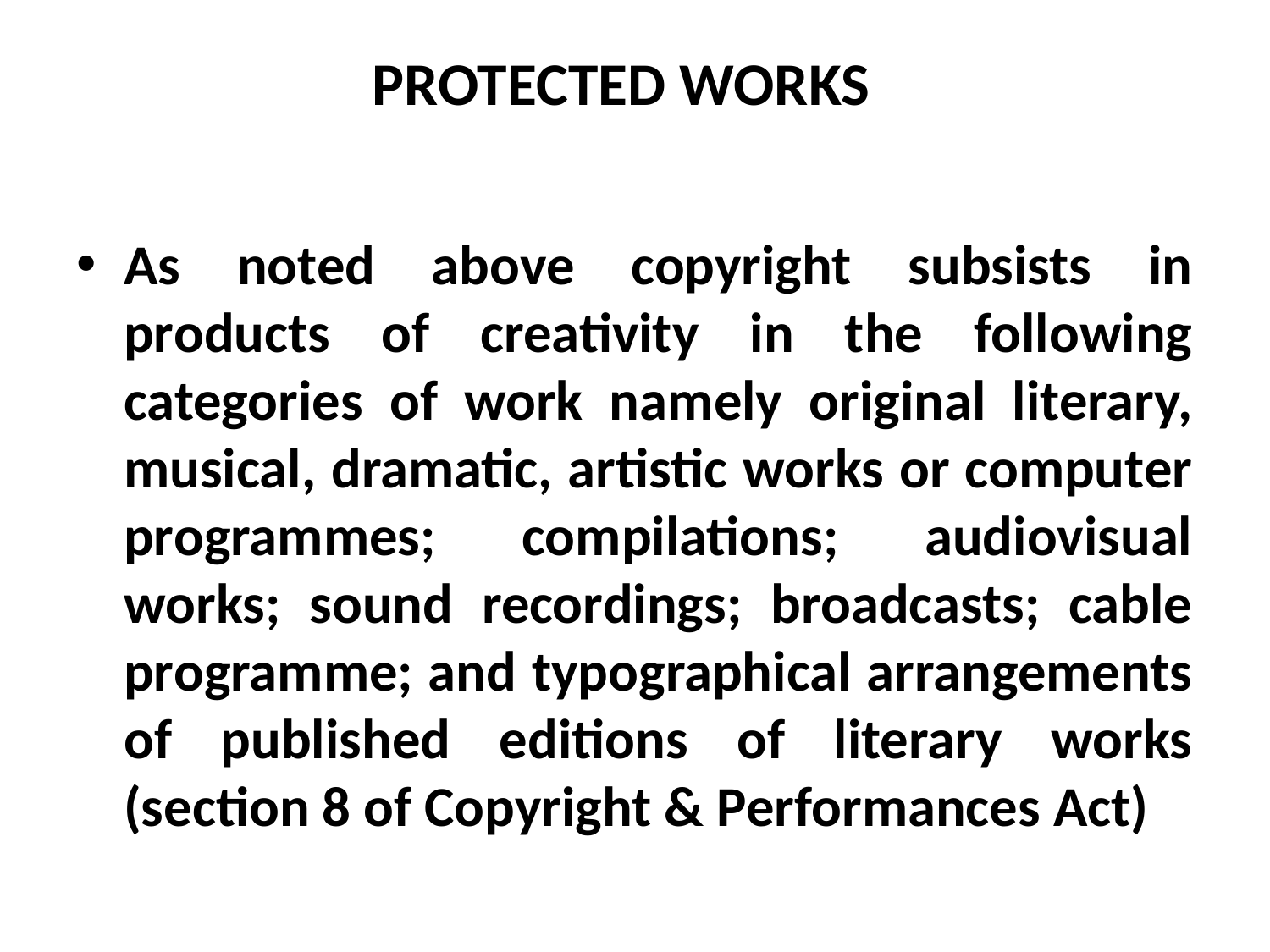

# PROTECTED WORKS
As noted above copyright subsists in products of creativity in the following categories of work namely original literary, musical, dramatic, artistic works or computer programmes; compilations; audiovisual works; sound recordings; broadcasts; cable programme; and typographical arrangements of published editions of literary works (section 8 of Copyright & Performances Act)